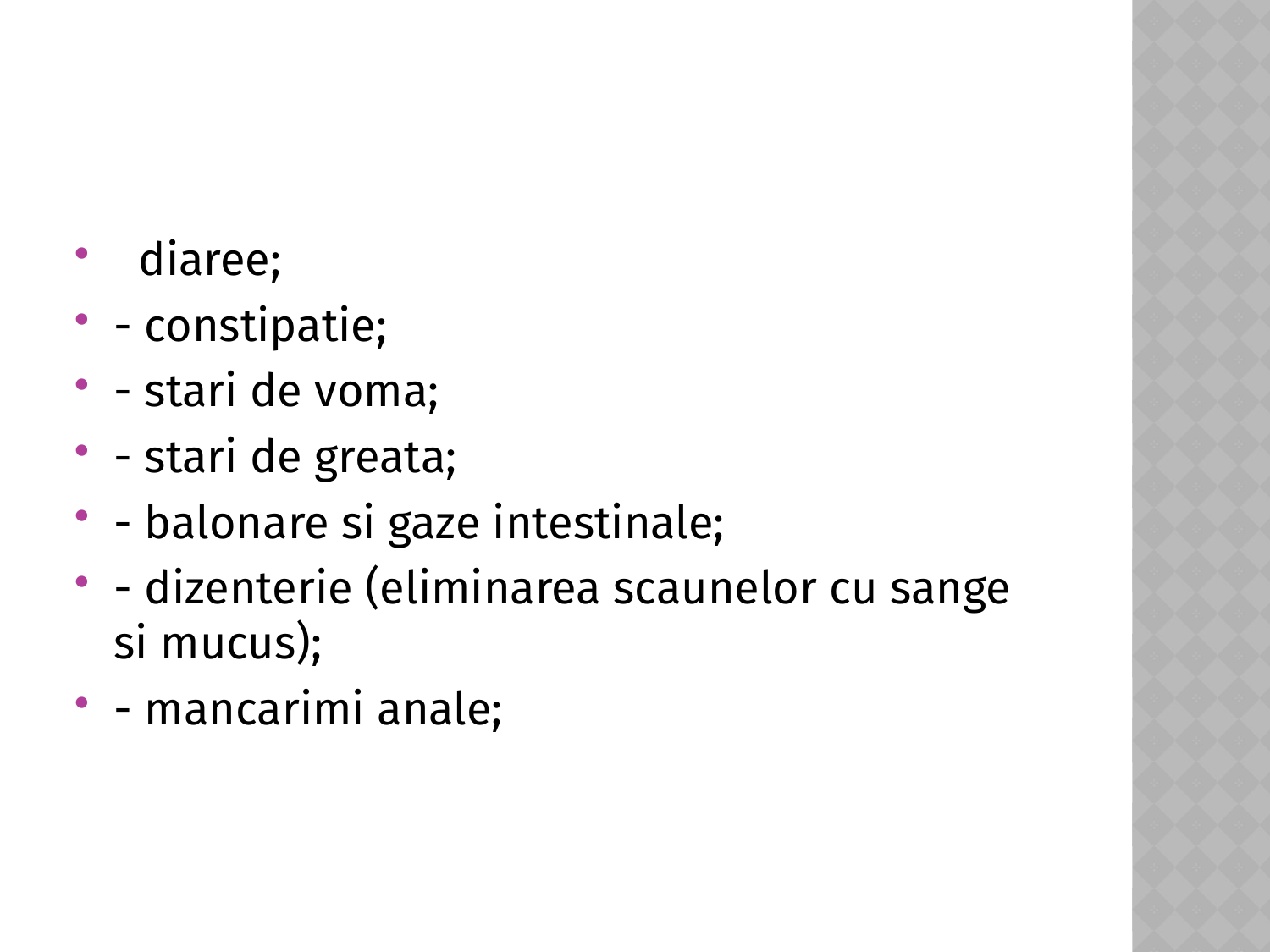

diaree;
- constipatie;
- stari de voma;
- stari de greata;
- balonare si gaze intestinale;
- dizenterie (eliminarea scaunelor cu sange si mucus);
- mancarimi anale;